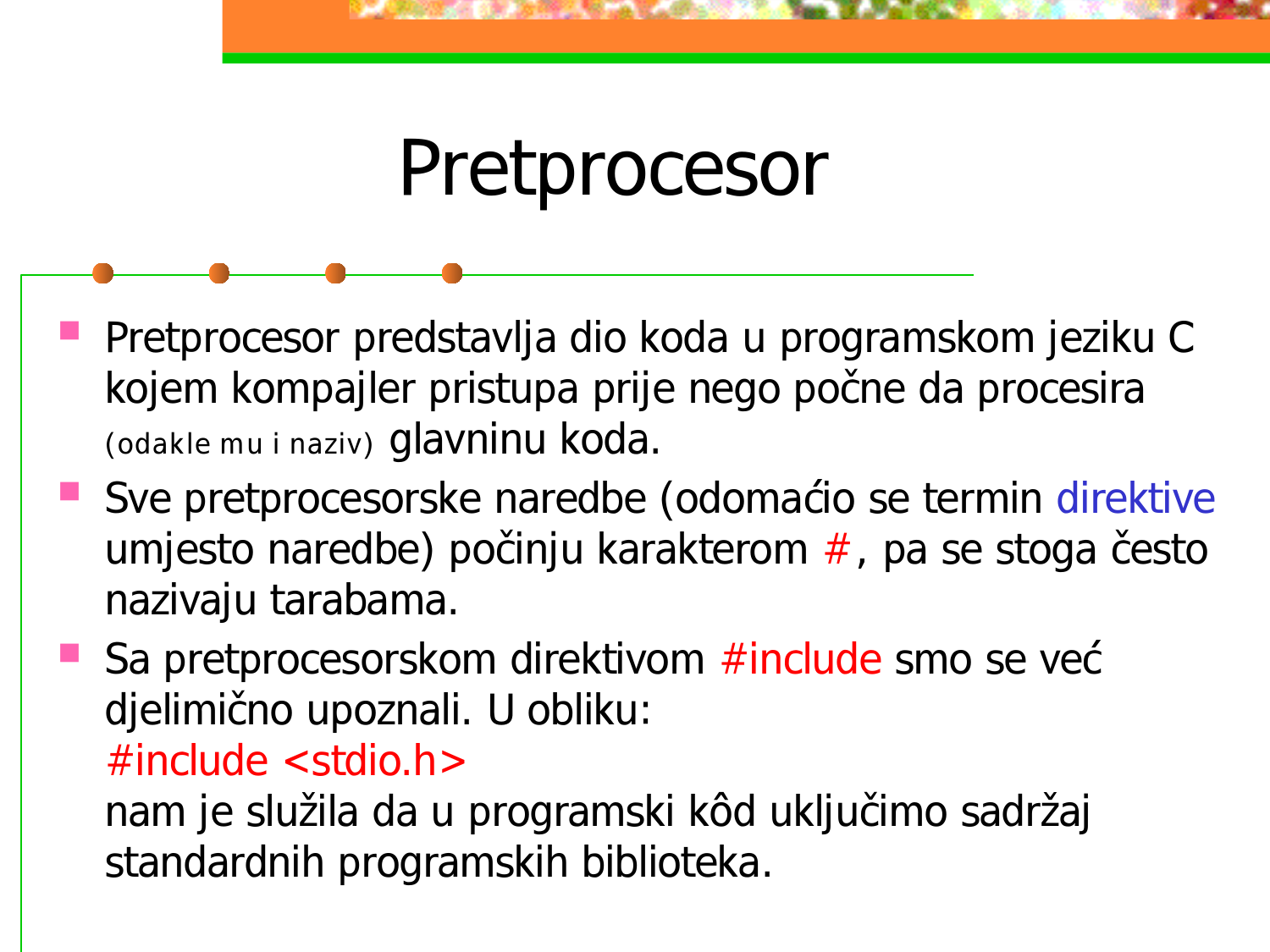

# Pretprocesor
Pretprocesor predstavlja dio koda u programskom jeziku C kojem kompajler pristupa prije nego počne da procesira (odakle mu i naziv) glavninu koda.
Sve pretprocesorske naredbe (odomaćio se termin direktive umjesto naredbe) počinju karakterom #, pa se stoga često nazivaju tarabama.
Sa pretprocesorskom direktivom #include smo se već djelimično upoznali. U obliku:
#include <stdio.h>
nam je služila da u programski kôd uključimo sadržaj standardnih programskih biblioteka.